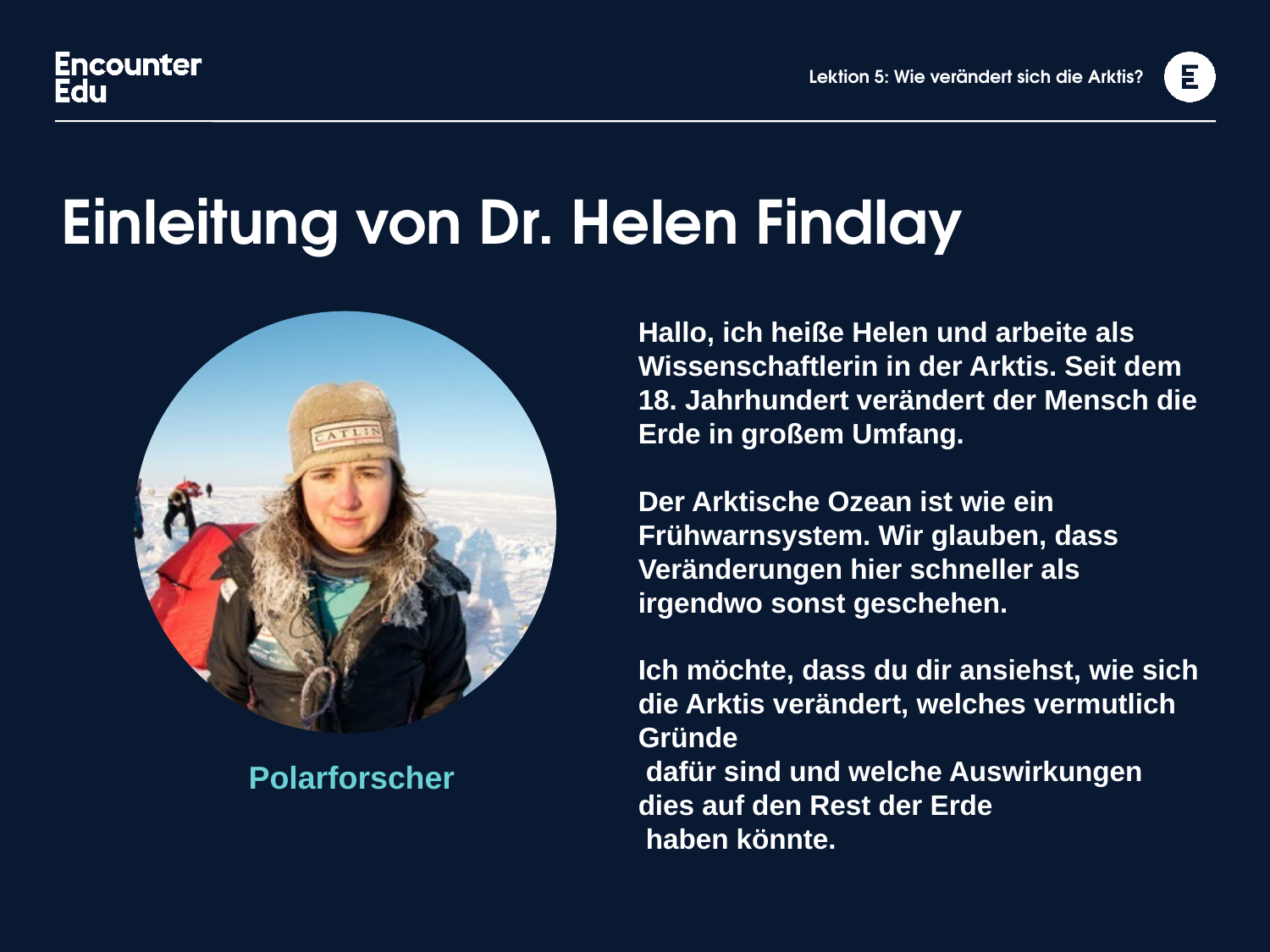

# Lektion 5: Wie verändert sich die Arktis?
Einleitung von Dr. Helen Findlay

Hallo, ich heiße Helen und arbeite als Wissenschaftlerin in der Arktis. Seit dem 18. Jahrhundert verändert der Mensch die Erde in großem Umfang.

Der Arktische Ozean ist wie ein Frühwarnsystem. Wir glauben, dass Veränderungen hier schneller als irgendwo sonst geschehen.

Ich möchte, dass du dir ansiehst, wie sich die Arktis verändert, welches vermutlich Gründe
 dafür sind und welche Auswirkungen dies auf den Rest der Erde
 haben könnte.
Polarforscher